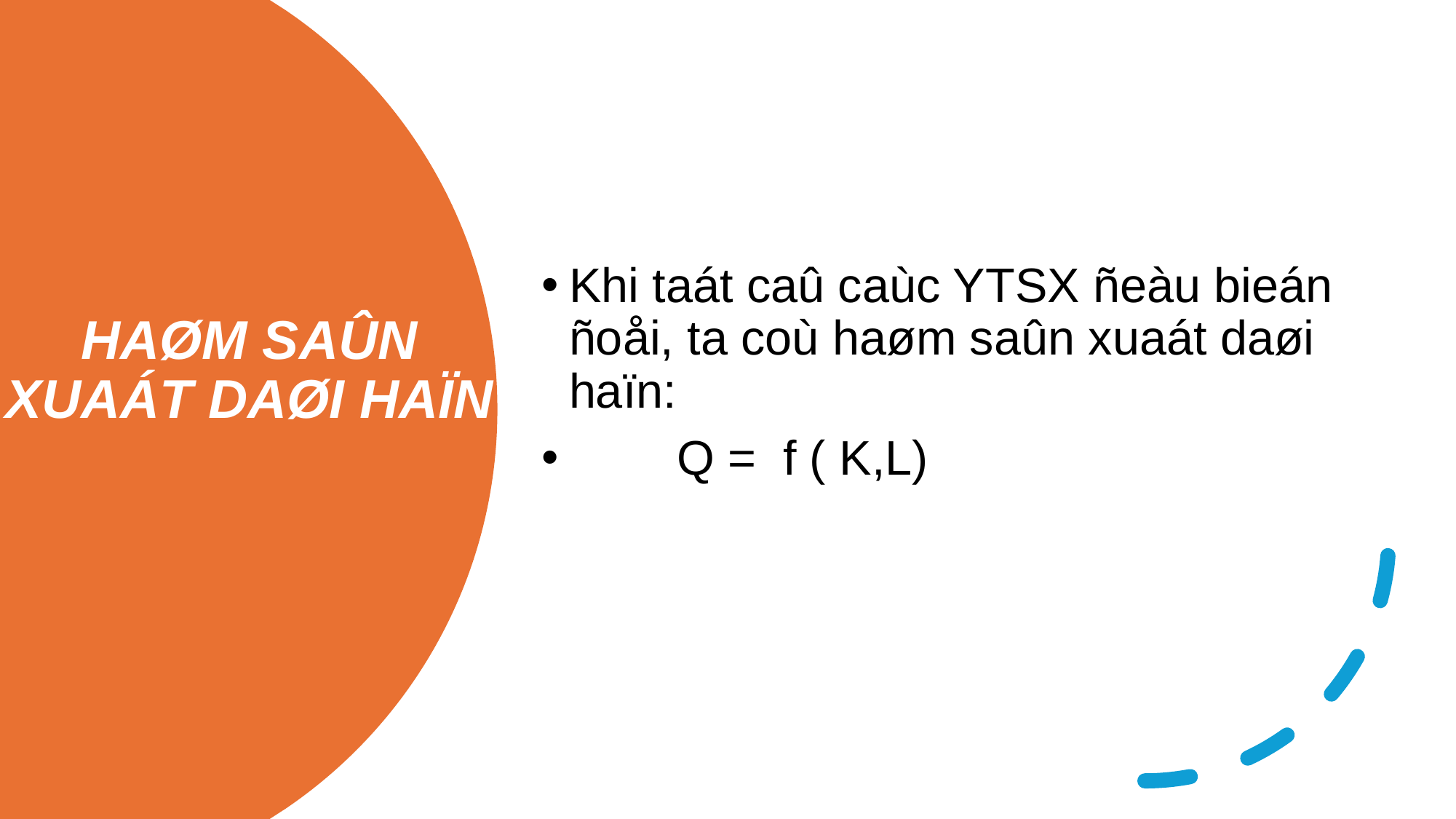

Khi taát caû caùc YTSX ñeàu bieán ñoåi, ta coù haøm saûn xuaát daøi haïn:
        Q =  f ( K,L)

# HAØM SAÛN XUAÁT DAØI HAÏN